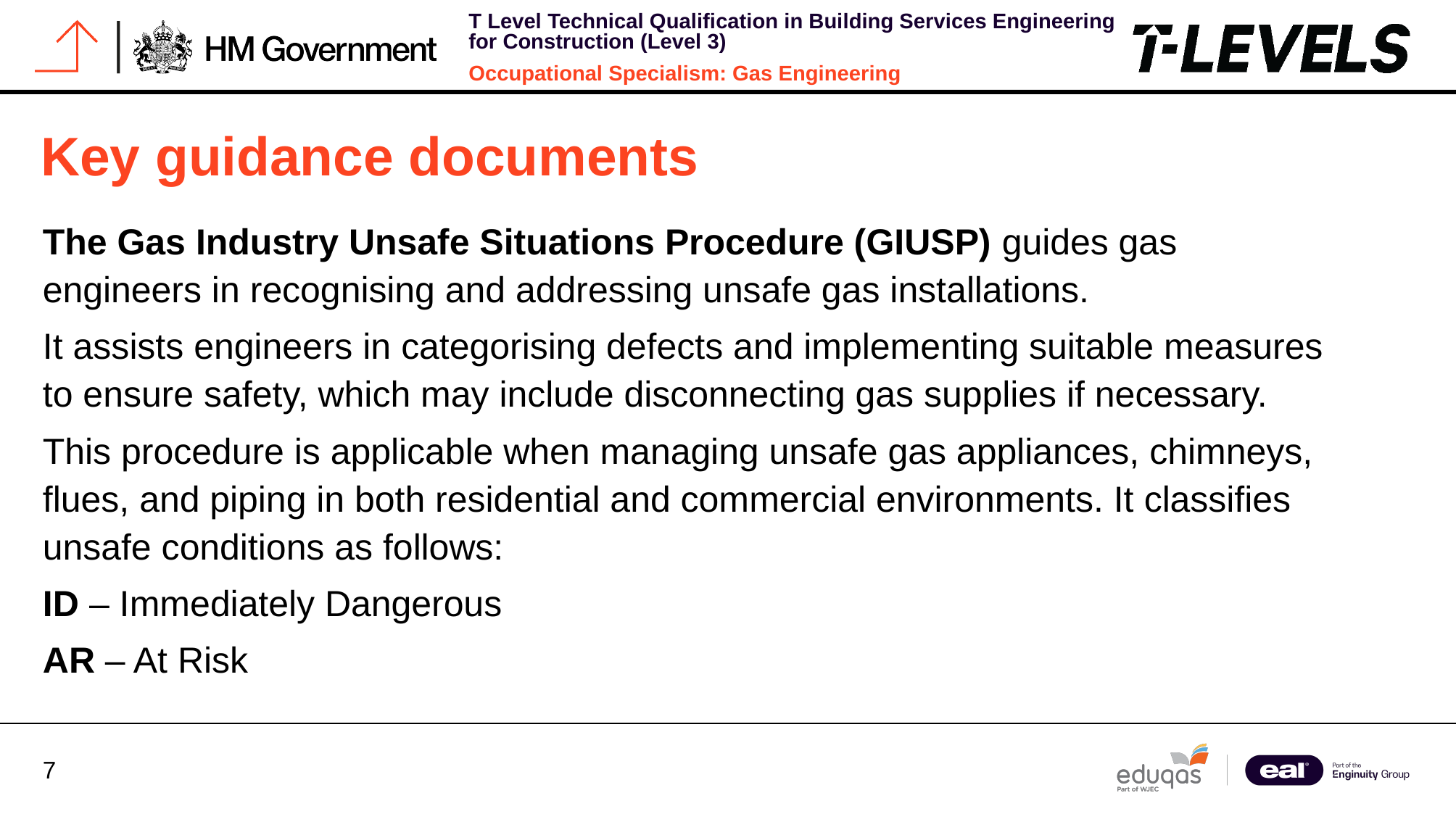

# Key guidance documents
The Gas Industry Unsafe Situations Procedure (GIUSP) guides gas engineers in recognising and addressing unsafe gas installations.
It assists engineers in categorising defects and implementing suitable measures to ensure safety, which may include disconnecting gas supplies if necessary.
This procedure is applicable when managing unsafe gas appliances, chimneys, flues, and piping in both residential and commercial environments. It classifies unsafe conditions as follows:
ID – Immediately Dangerous
AR – At Risk